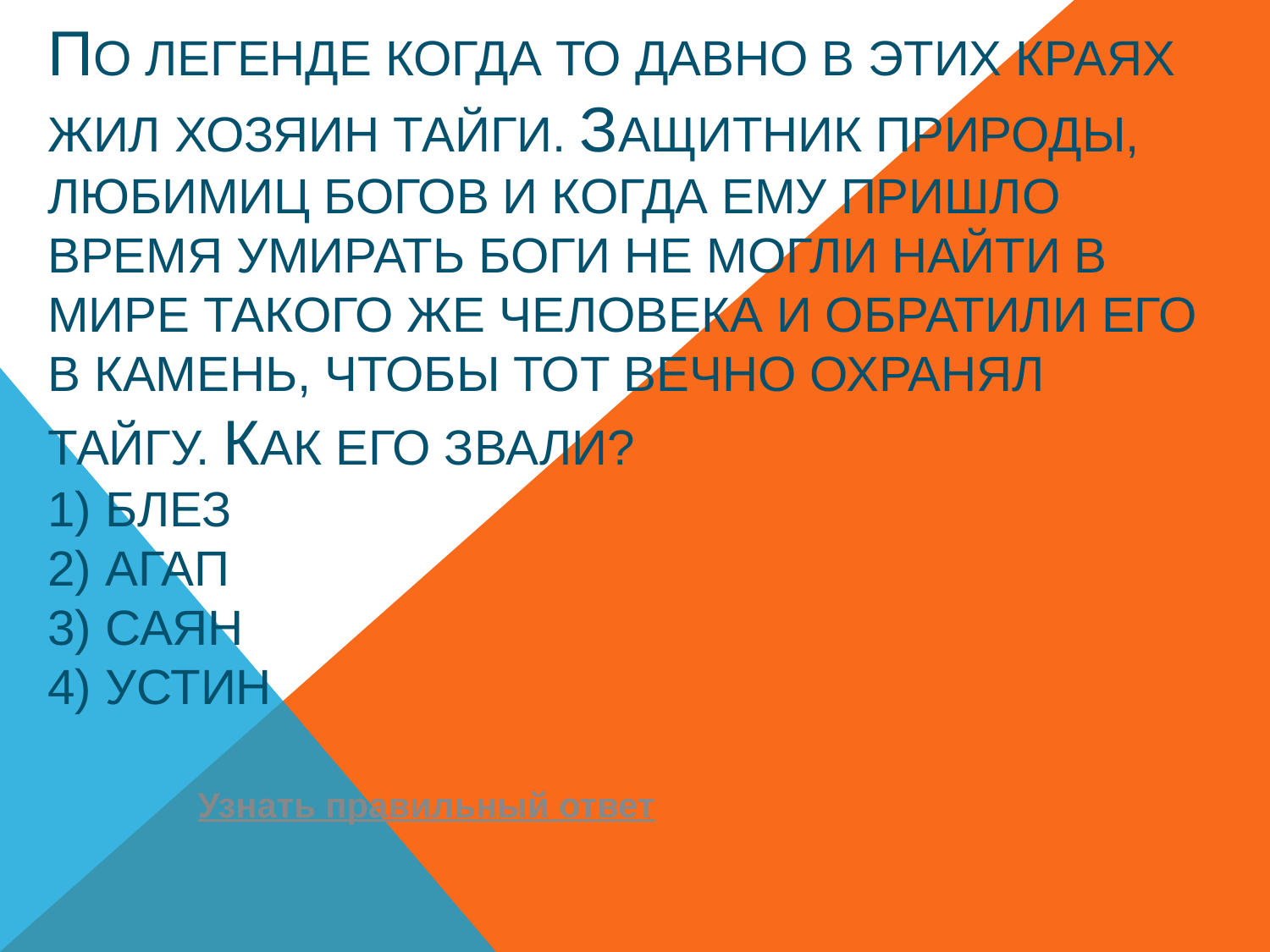

# По легенде когда то давно в этих краях жил хозяин тайги. защитник природы, любимиц богов и когда ему пришло время умирать боги не могли найти в мире такого же человека и обратили его в камень, чтобы тот вечно охранял тайгу. Как его звали? 1) блез 2) Агап 3) саян 4) Устин
Узнать правильный ответ